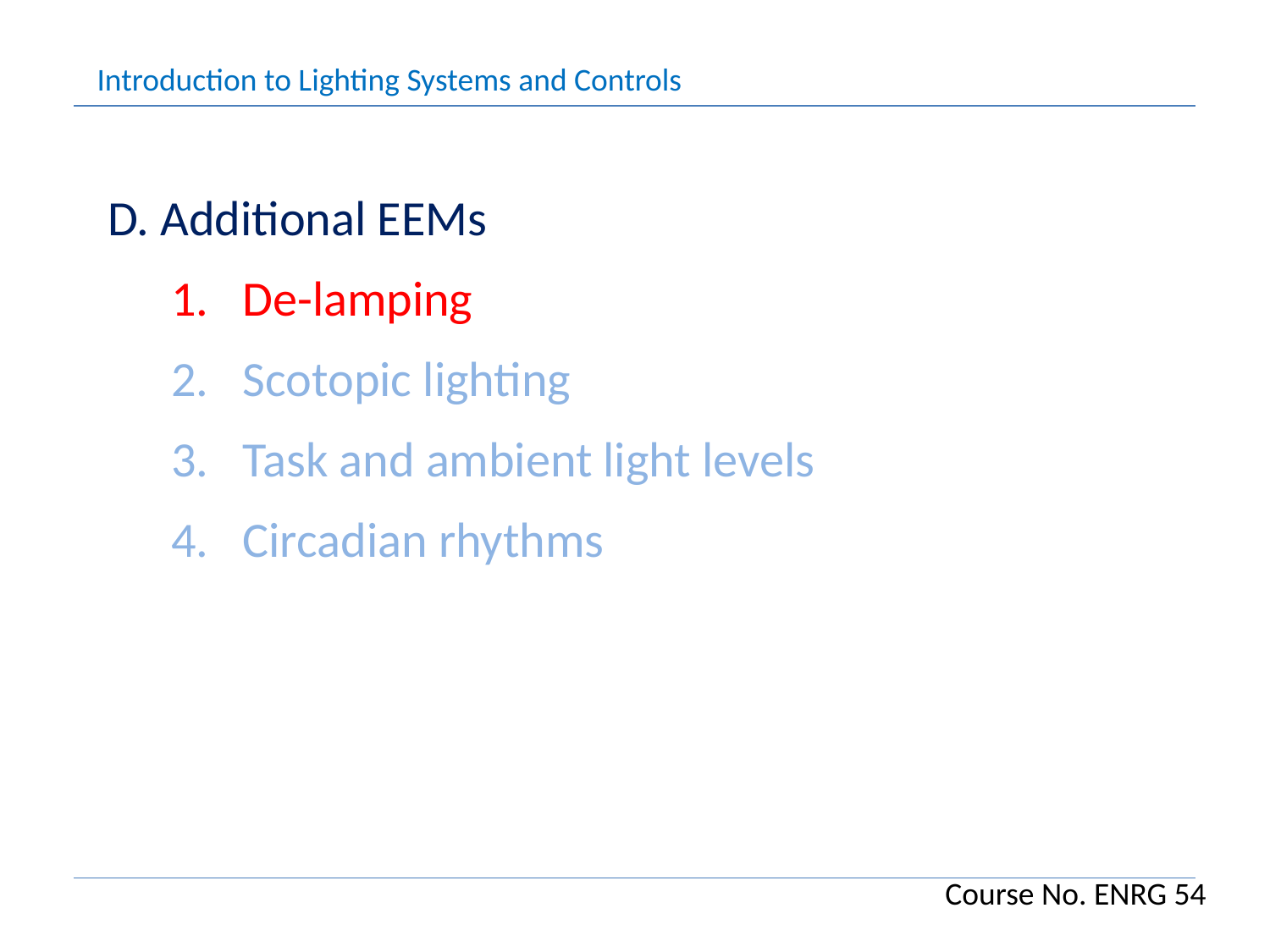

Introduction to Lighting Systems and Controls
D. Additional EEMs
De-lamping
Scotopic lighting
Task and ambient light levels
Circadian rhythms

Course No. ENRG 54